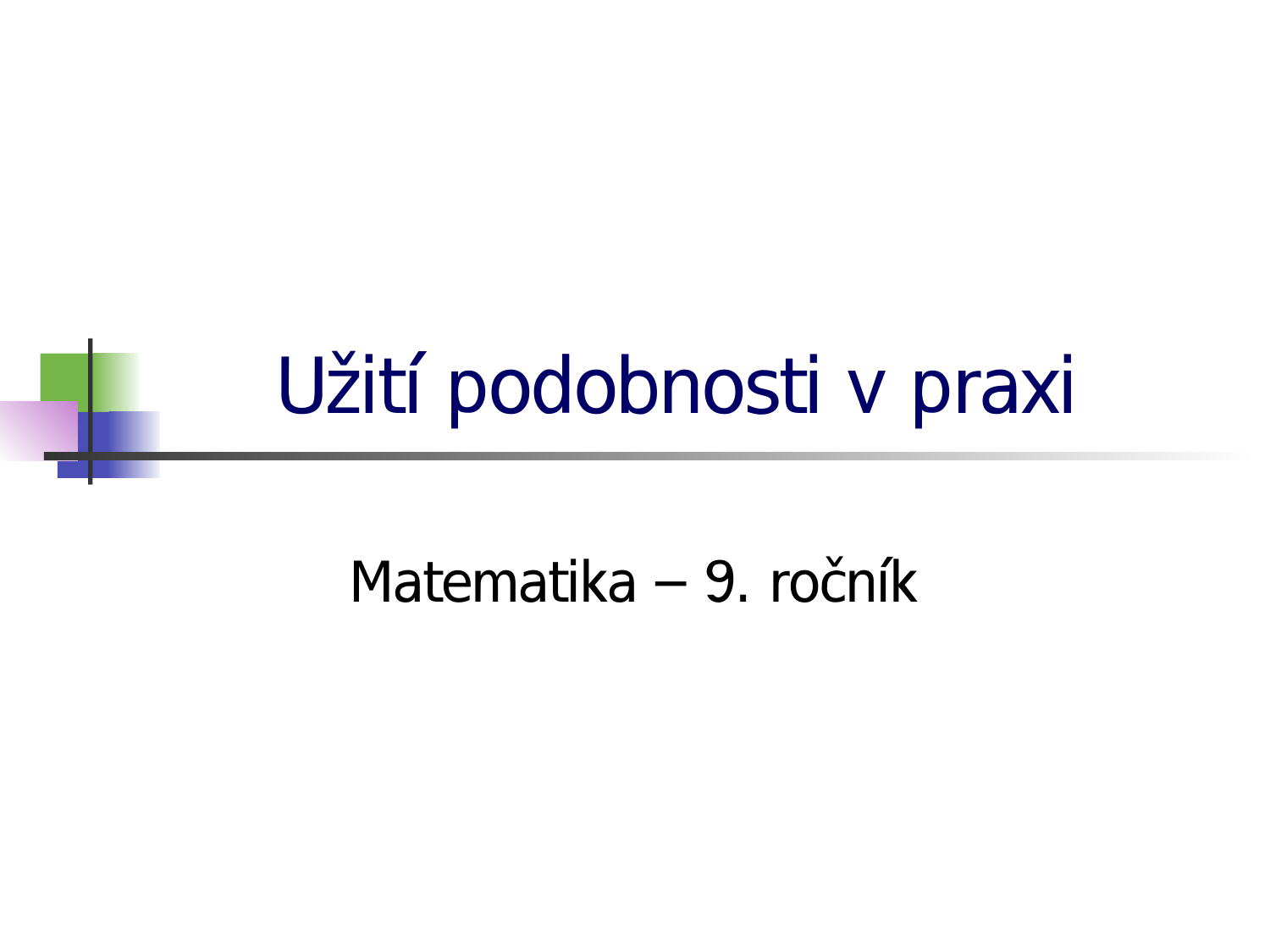

# Užití podobnosti v praxi
Matematika – 9. ročník